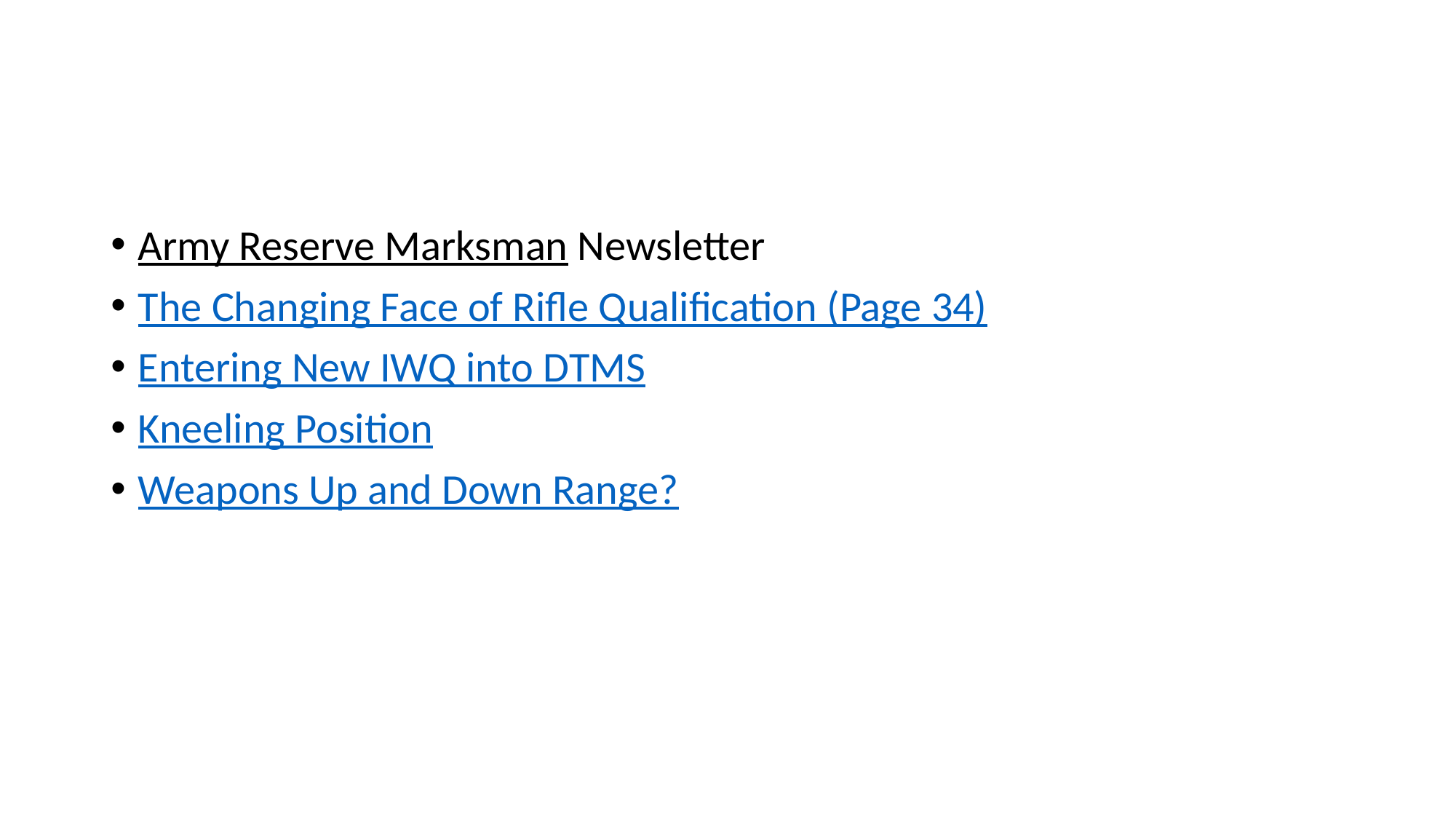

#
Army Reserve Marksman Newsletter
The Changing Face of Rifle Qualification (Page 34)
Entering New IWQ into DTMS
Kneeling Position
Weapons Up and Down Range?